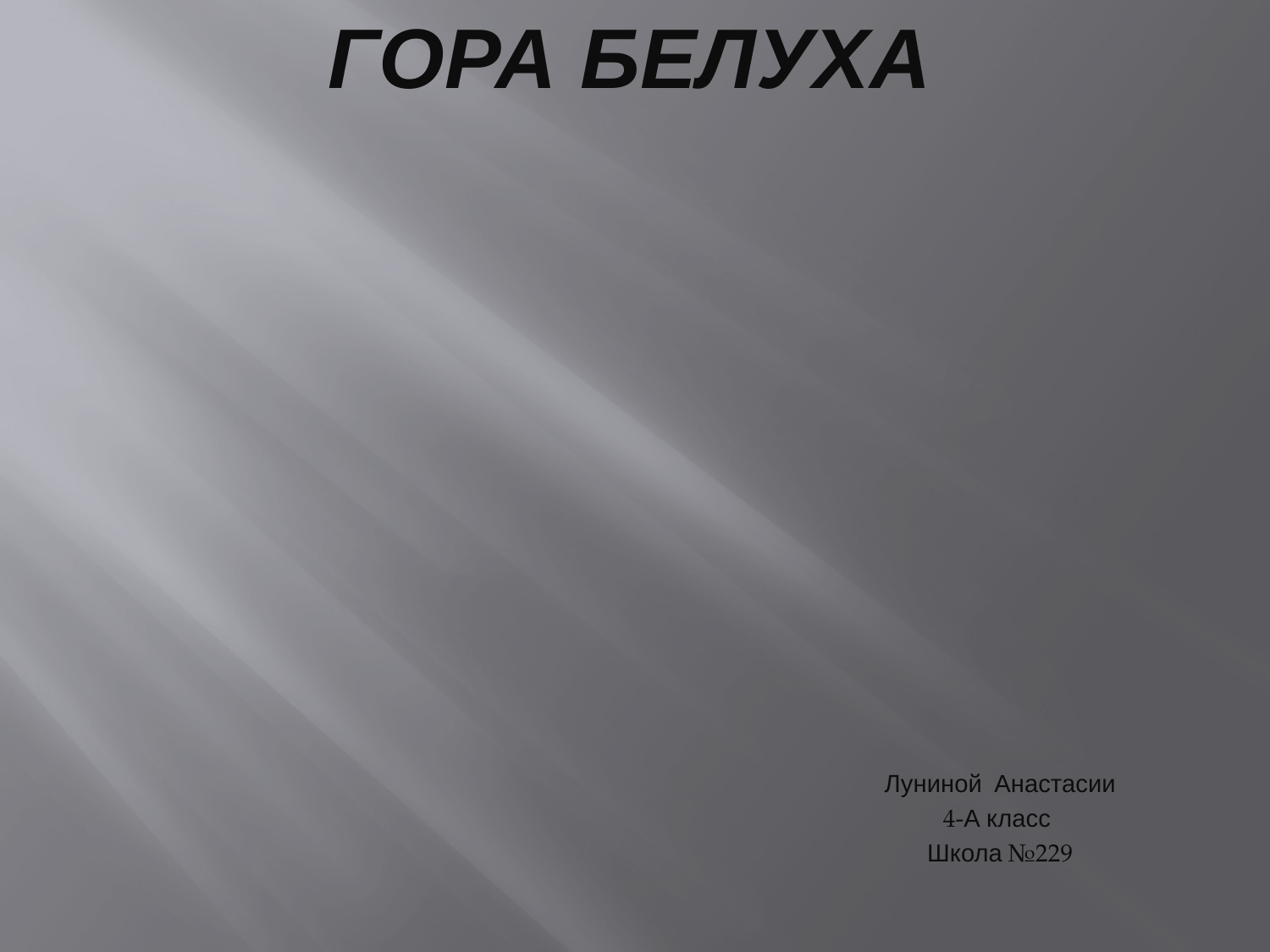

# Гора Белуха
Луниной  Анастасии
4-А класс
Школа №229